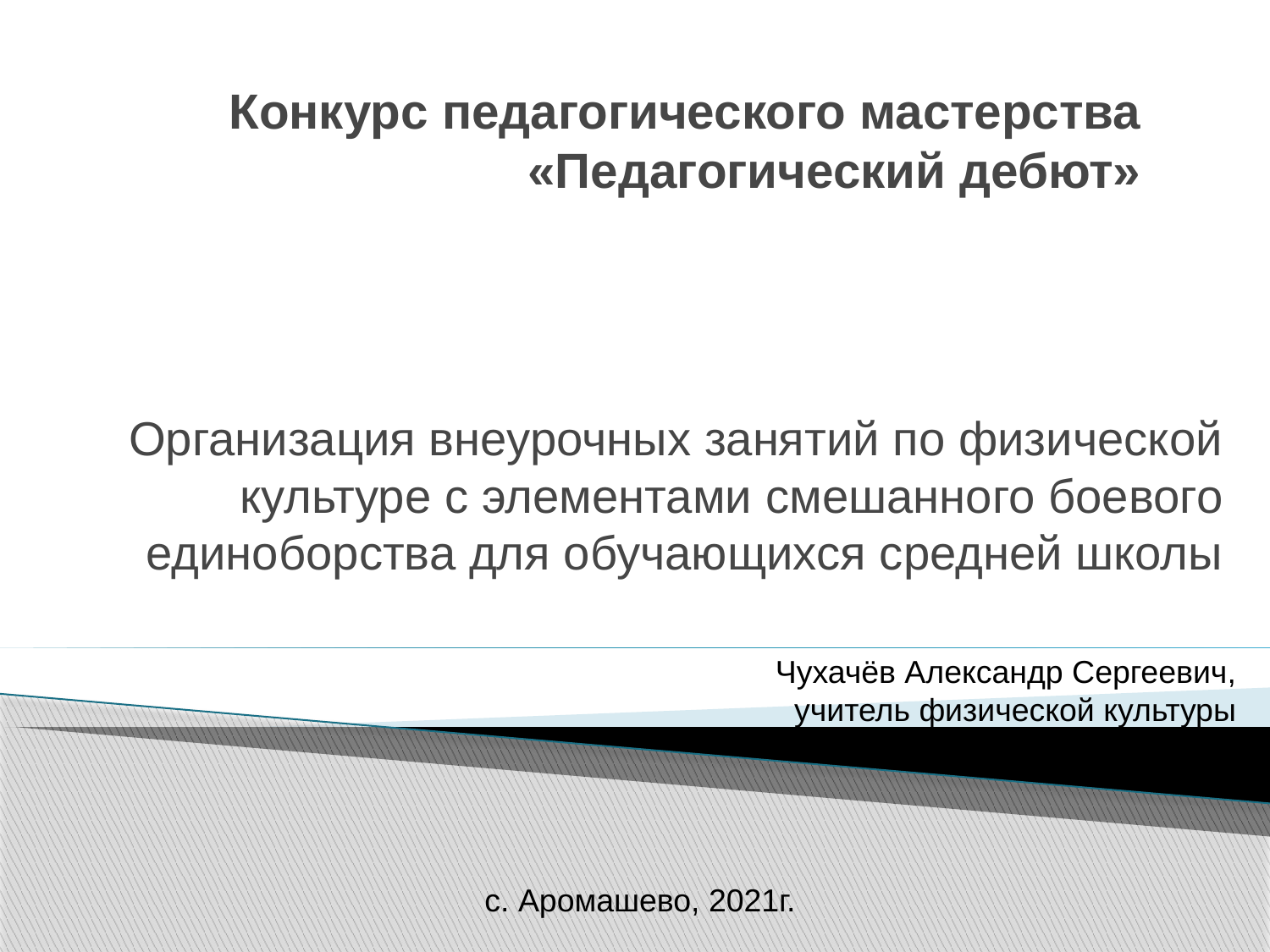

# Конкурс педагогического мастерства «Педагогический дебют»
Организация внеурочных занятий по физической культуре с элементами смешанного боевого единоборства для обучающихся средней школы

Чухачёв Александр Сергеевич,
учитель физической культуры

с. Аромашево, 2021г.